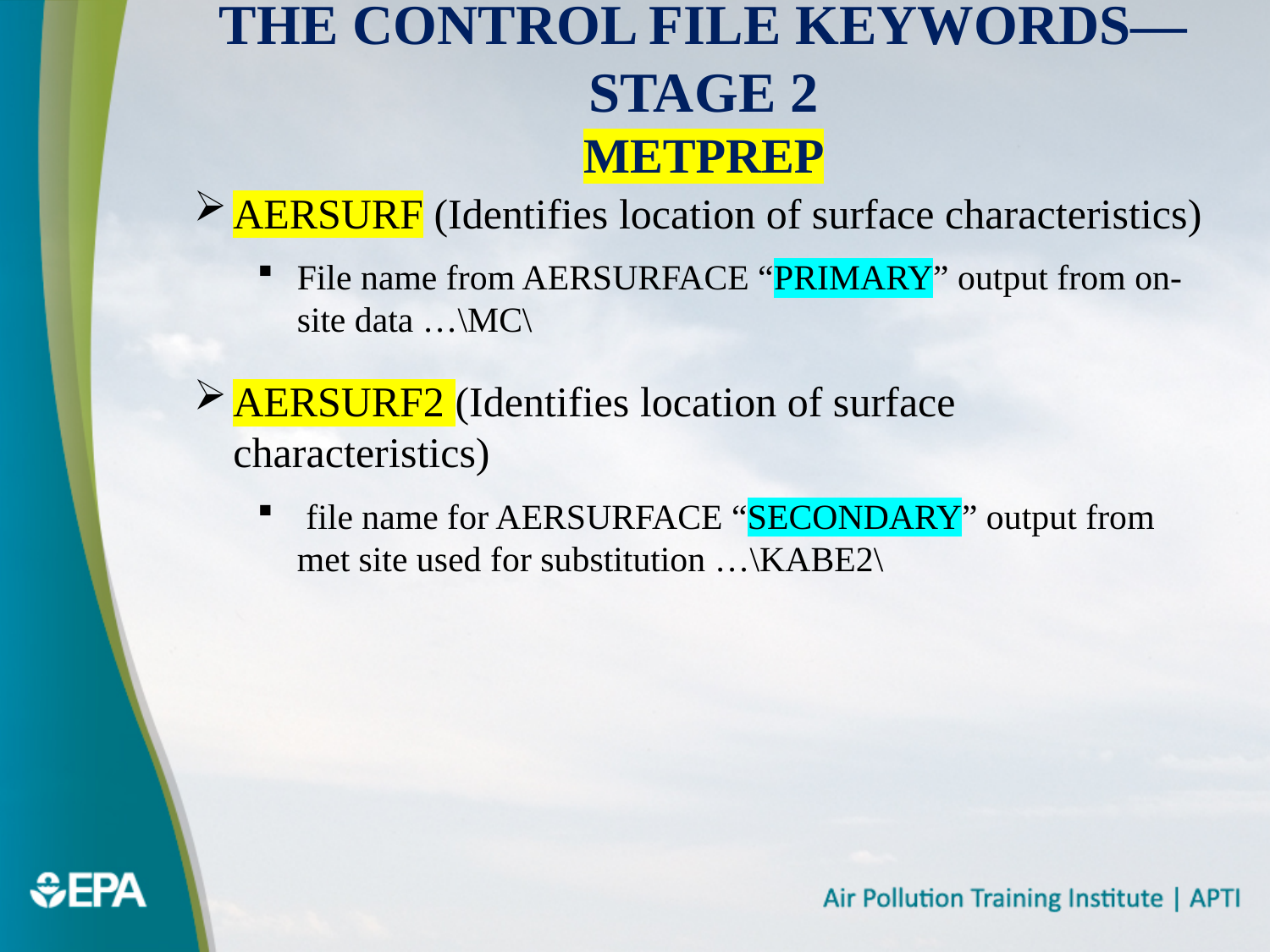

# The Control File Keywords—Stage 2 METPREP
AERSURF (Identifies location of surface characteristics)
File name from AERSURFACE “PRIMARY” output from on-site data …\MC\
AERSURF2 (Identifies location of surface characteristics)
 file name for AERSURFACE “SECONDARY” output from met site used for substitution …\KABE2\